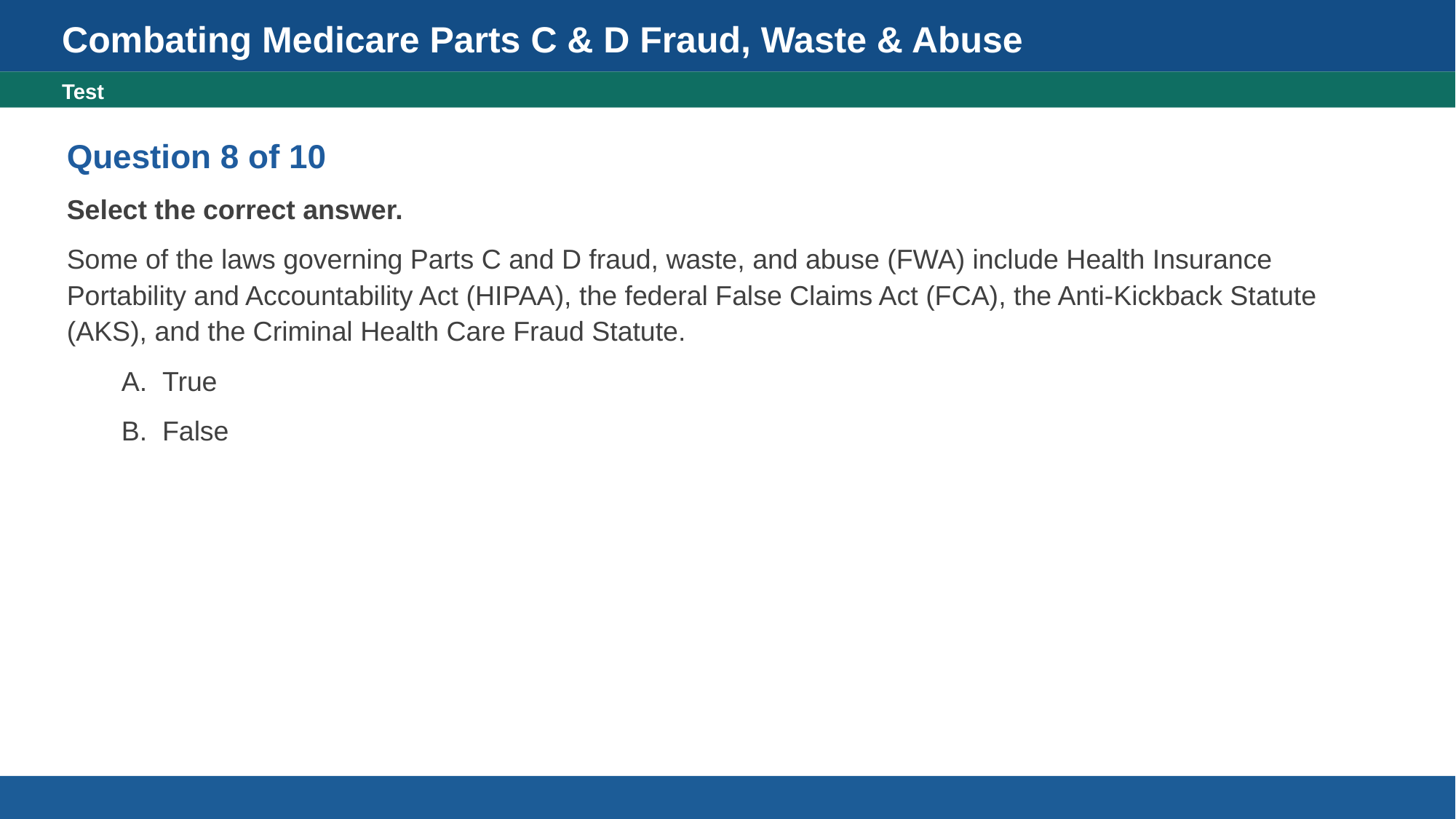

Combating Medicare Parts C & D Fraud, Waste & Abuse
Question 8 of 10

Test
Question 8 of 10
Select the correct answer.
Some of the laws governing Parts C and D fraud, waste, and abuse (FWA) include Health Insurance Portability and Accountability Act (HIPAA), the federal False Claims Act (FCA), the Anti-Kickback Statute (AKS), and the Criminal Health Care Fraud Statute.
True
False